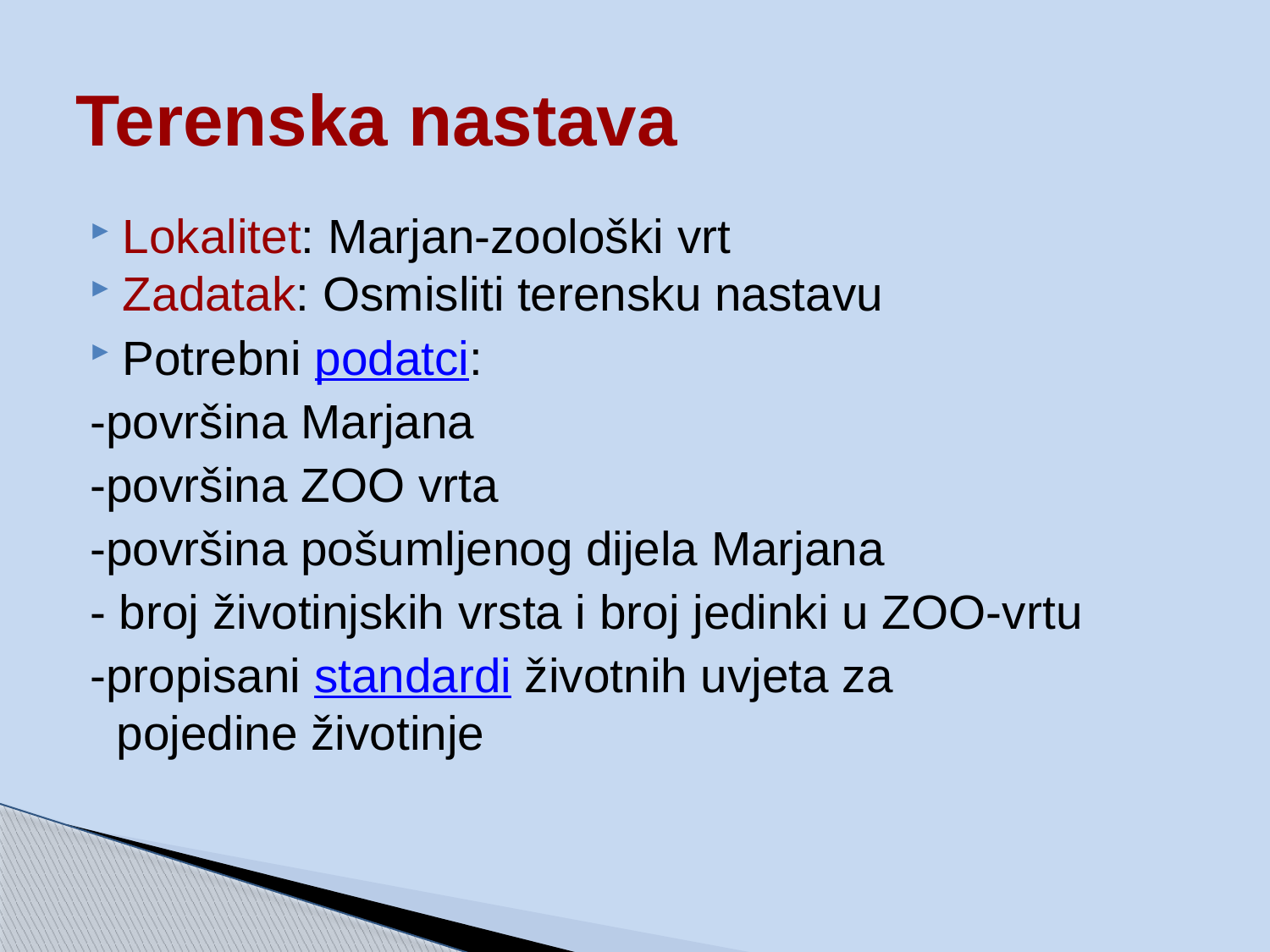

# Terenska nastava
Lokalitet: Marjan-zoološki vrt
Zadatak: Osmisliti terensku nastavu
Potrebni podatci:
-površina Marjana
-površina ZOO vrta
-površina pošumljenog dijela Marjana
- broj životinjskih vrsta i broj jedinki u ZOO-vrtu
-propisani standardi životnih uvjeta za
  pojedine životinje